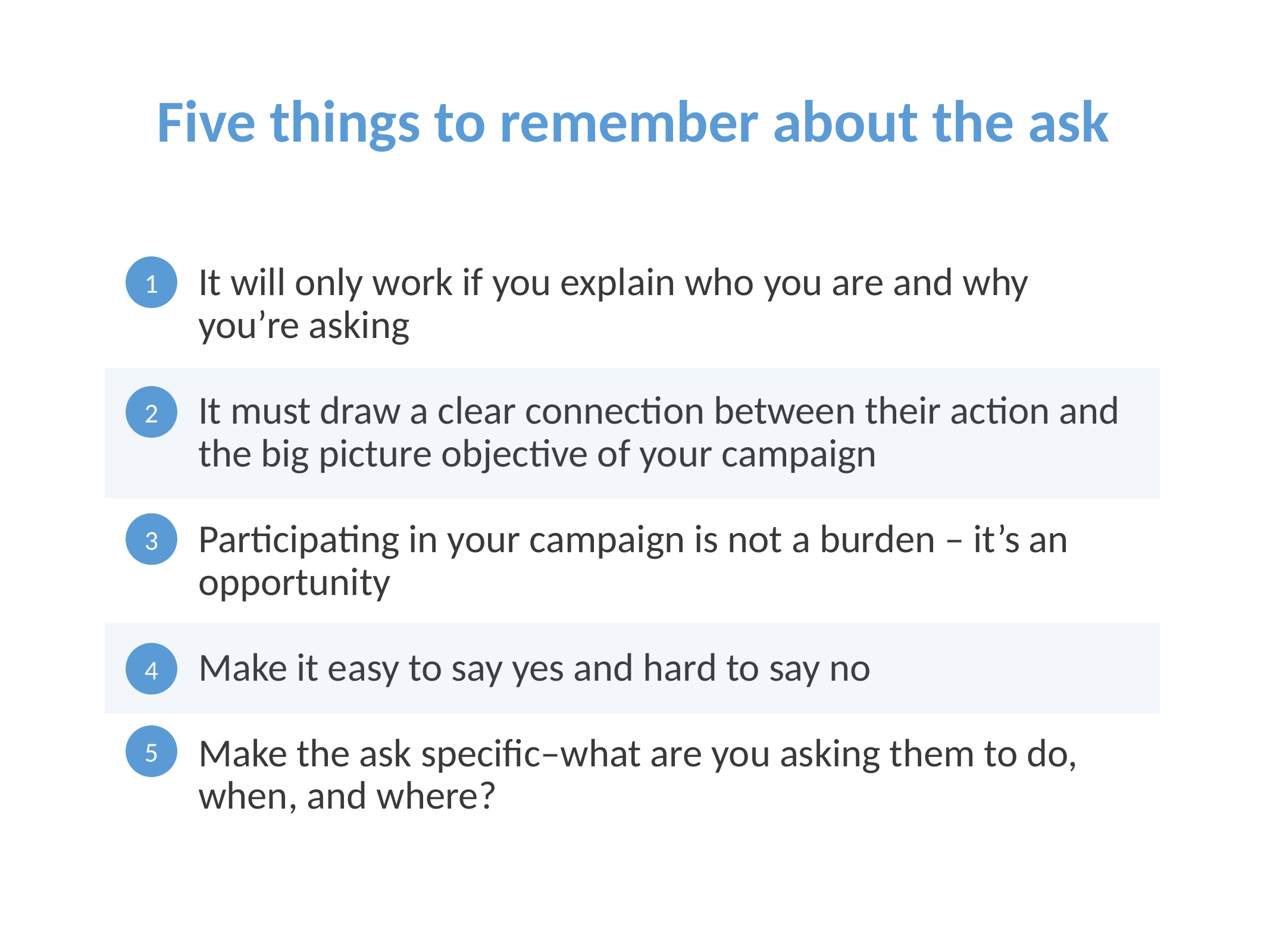

Five things to remember about the ask
1
It will only work if you explain who you are and why you’re asking

It must draw a clear connection between their action and the big picture objective of your campaign

Participating in your campaign is not a burden – it’s an opportunity

Make it easy to say yes and hard to say no

Make the ask specific–what are you asking them to do, when, and where?

2
3

4
5